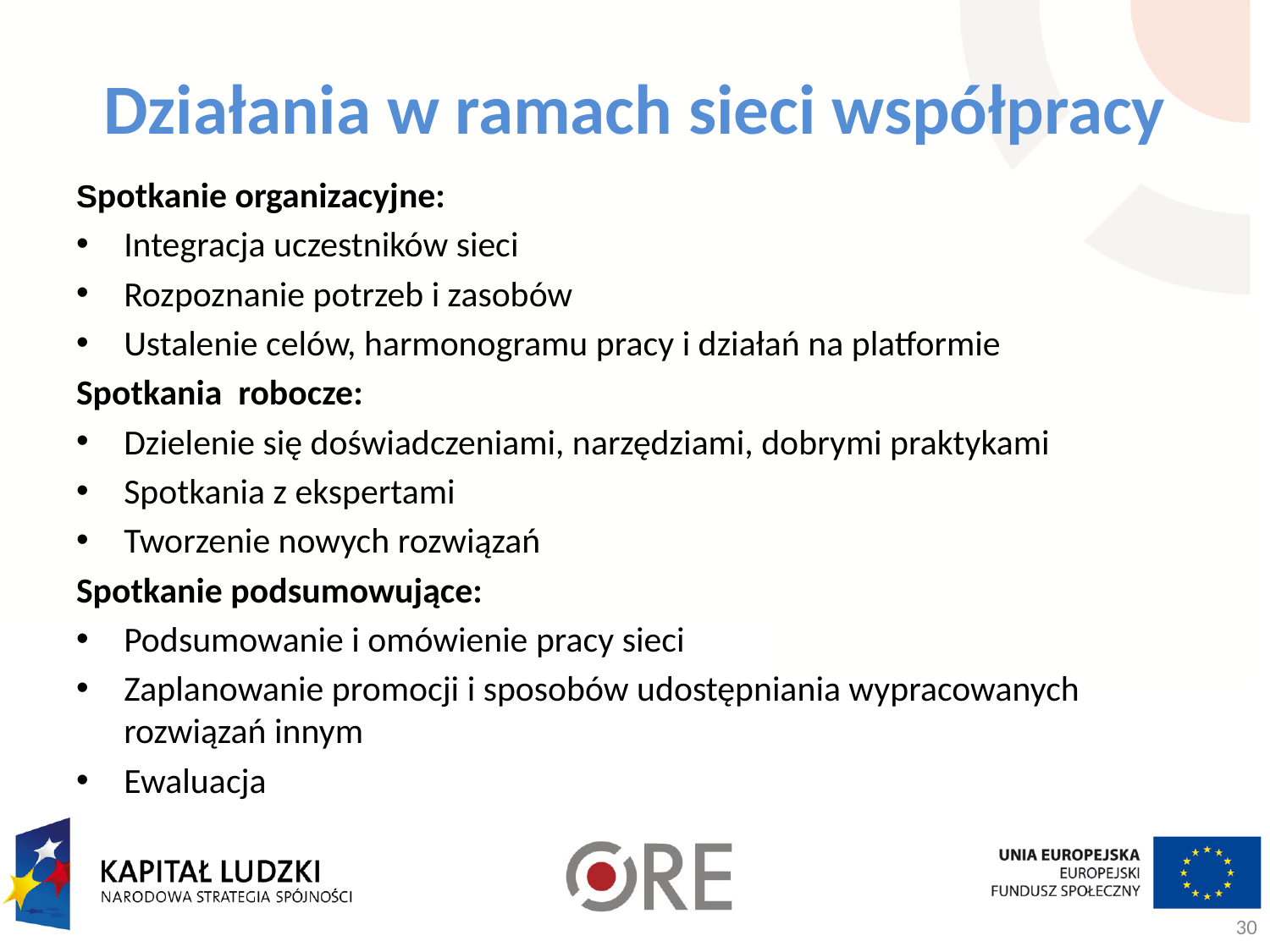

Działania w ramach sieci współpracy
Spotkanie organizacyjne:
Integracja uczestników sieci
Rozpoznanie potrzeb i zasobów
Ustalenie celów, harmonogramu pracy i działań na platformie
Spotkania  robocze:
Dzielenie się doświadczeniami, narzędziami, dobrymi praktykami
Spotkania z ekspertami
Tworzenie nowych rozwiązań
Spotkanie podsumowujące:
Podsumowanie i omówienie pracy sieci
Zaplanowanie promocji i sposobów udostępniania wypracowanych rozwiązań innym
Ewaluacja

30